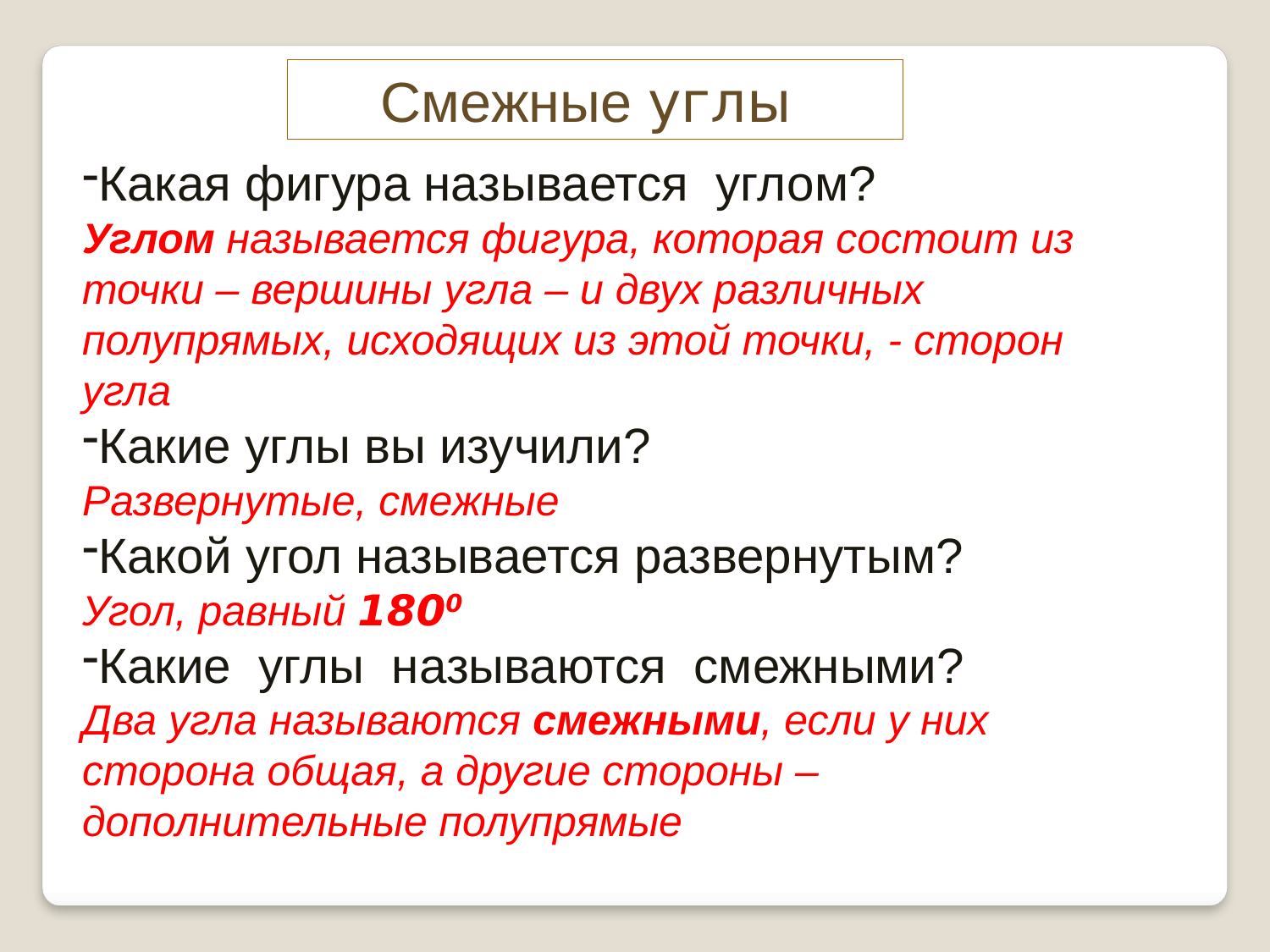

Смежные углы
Какая фигура называется  углом?
Углом называется фигура, которая состоит из точки – вершины угла – и двух различных полупрямых, исходящих из этой точки, - сторон угла
Какие углы вы изучили?
Развернутые, смежные
Какой угол называется развернутым?
Угол, равный 1800
Какие  углы  называются  смежными?
Два угла называются смежными, если у них сторона общая, а другие стороны – дополнительные полупрямые